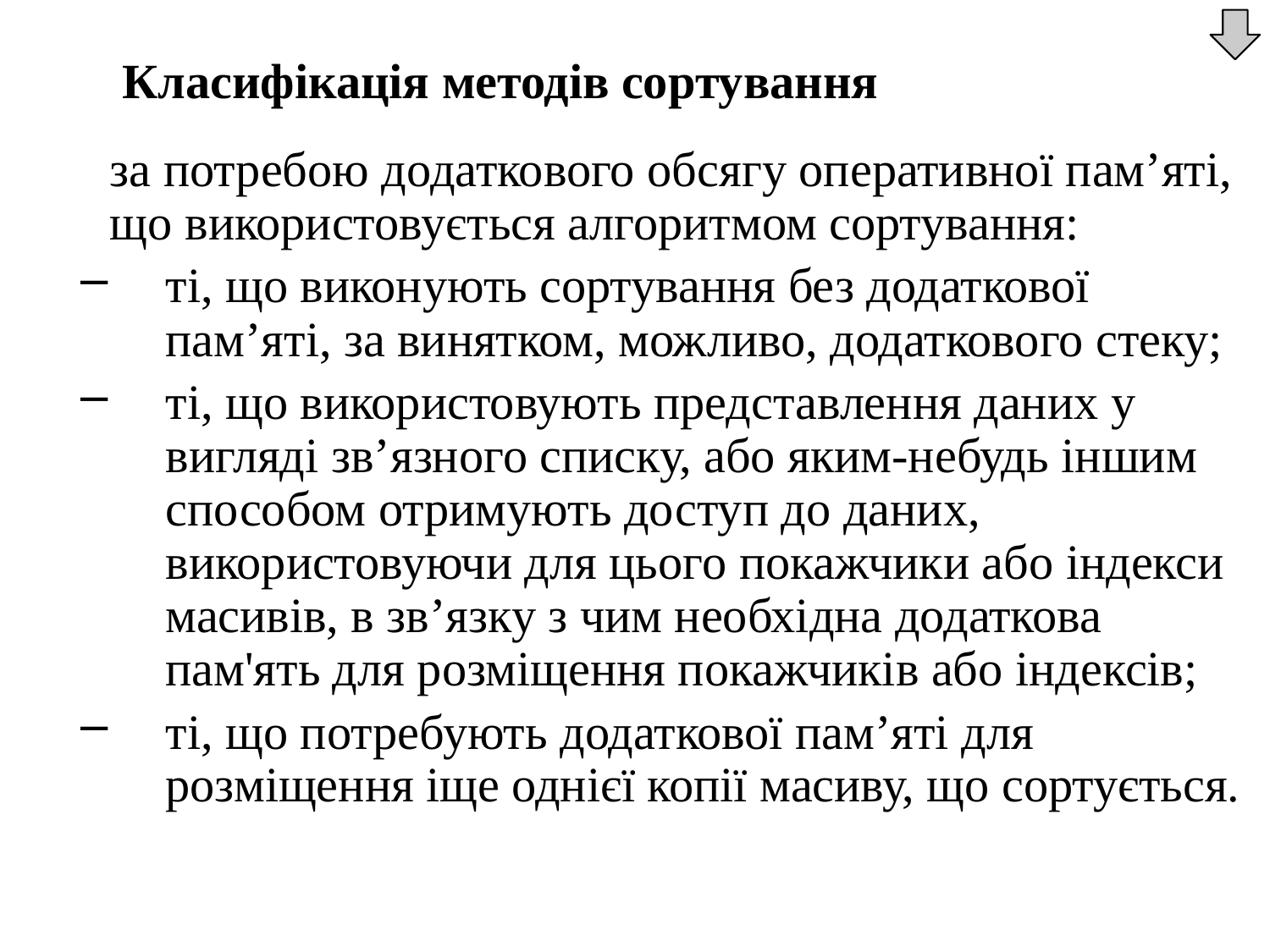

Класифікація методів сортування

	за потребою додаткового обсягу оперативної пам’яті, що використовується алгоритмом сортування:
ті, що виконують сортування без додаткової пам’яті, за винятком, можливо, додаткового стеку;
ті, що використовують представлення даних у вигляді зв’язного списку, або яким-небудь іншим способом отримують доступ до даних, використовуючи для цього покажчики або індекси масивів, в зв’язку з чим необхідна додаткова пам'ять для розміщення покажчиків або індексів;
ті, що потребують додаткової пам’яті для розміщення іще однієї копії масиву, що сортується.